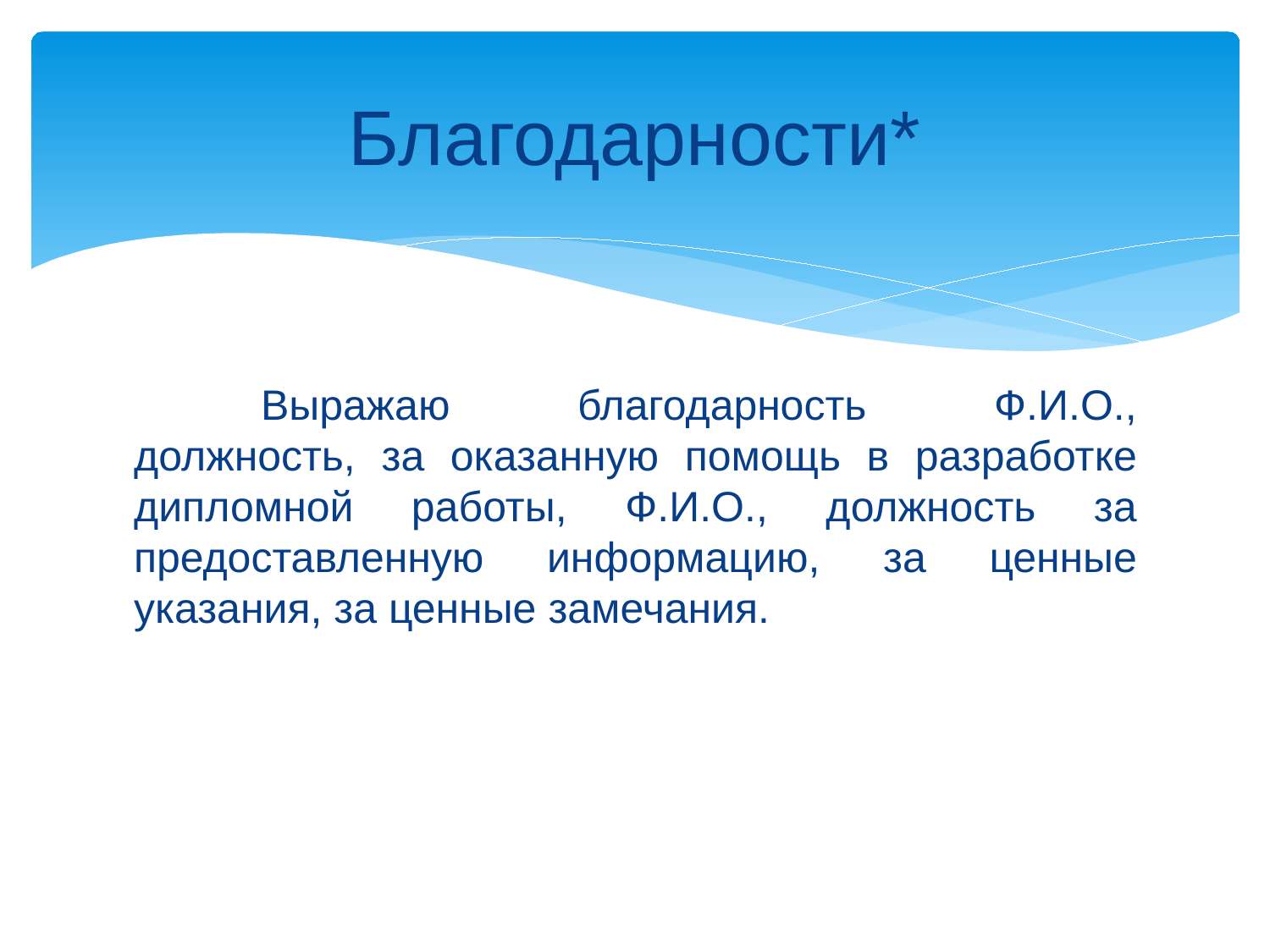

# Благодарности*
	Выражаю благодарность Ф.И.О., должность, за оказанную помощь в разработке дипломной работы, Ф.И.О., должность за предоставленную информацию, за ценные указания, за ценные замечания.